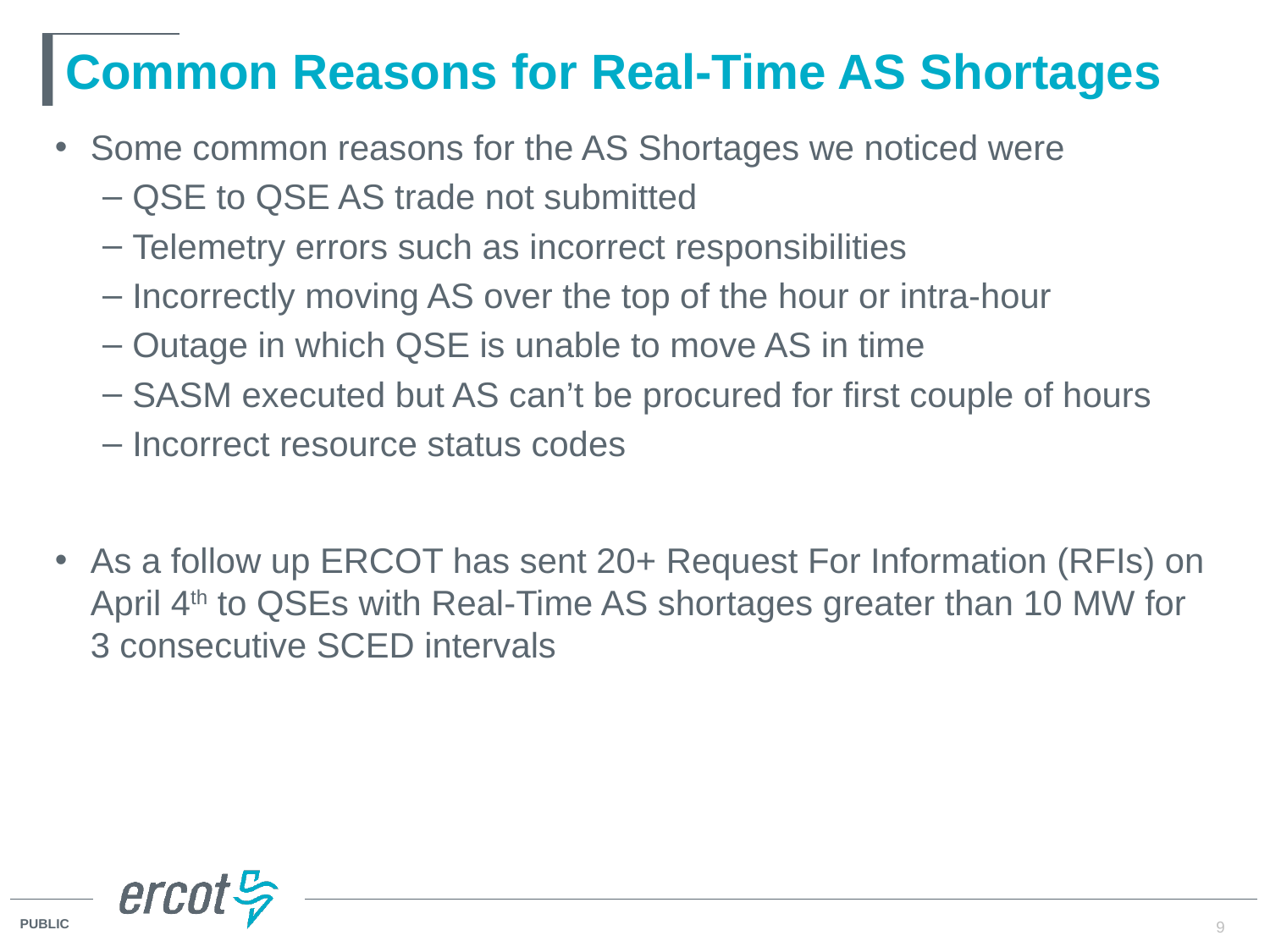

# Common Reasons for Real-Time AS Shortages
Some common reasons for the AS Shortages we noticed were
QSE to QSE AS trade not submitted
Telemetry errors such as incorrect responsibilities
Incorrectly moving AS over the top of the hour or intra-hour
Outage in which QSE is unable to move AS in time
SASM executed but AS can’t be procured for first couple of hours
Incorrect resource status codes

As a follow up ERCOT has sent 20+ Request For Information (RFIs) on April 4th to QSEs with Real-Time AS shortages greater than 10 MW for 3 consecutive SCED intervals

9